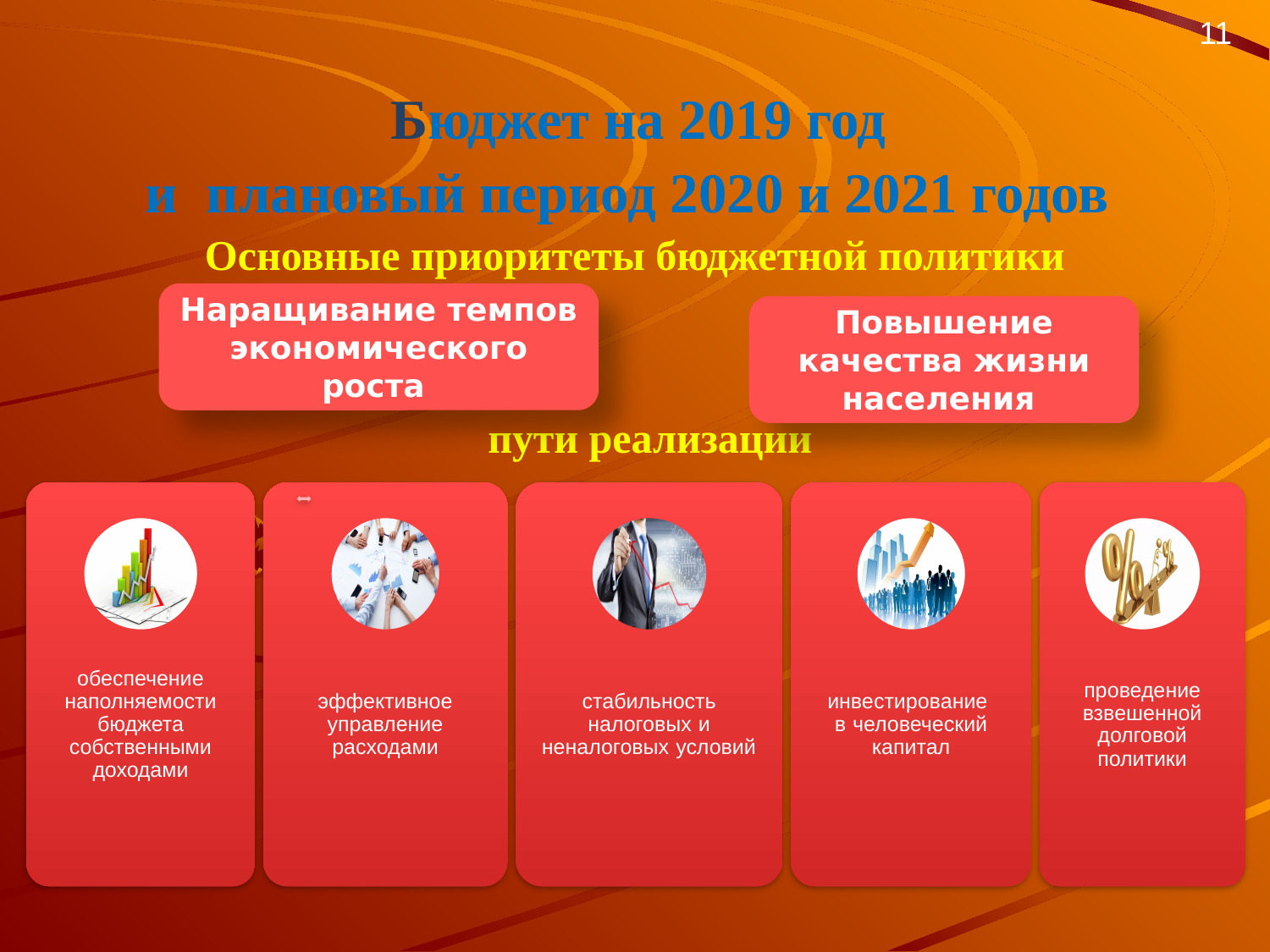

Бюджет на 2019 год
и  плановый период 2020 и 2021 годов
11
Основные приоритеты бюджетной политики
Наращивание темпов экономического роста
Повышение качества жизни населения
пути реализации
обеспечение наполняемости бюджета собственными доходами
эффективное управление расходами
стабильность налоговых и неналоговых условий
инвестирование
в человеческий капитал
проведение взвешенной долговой политики